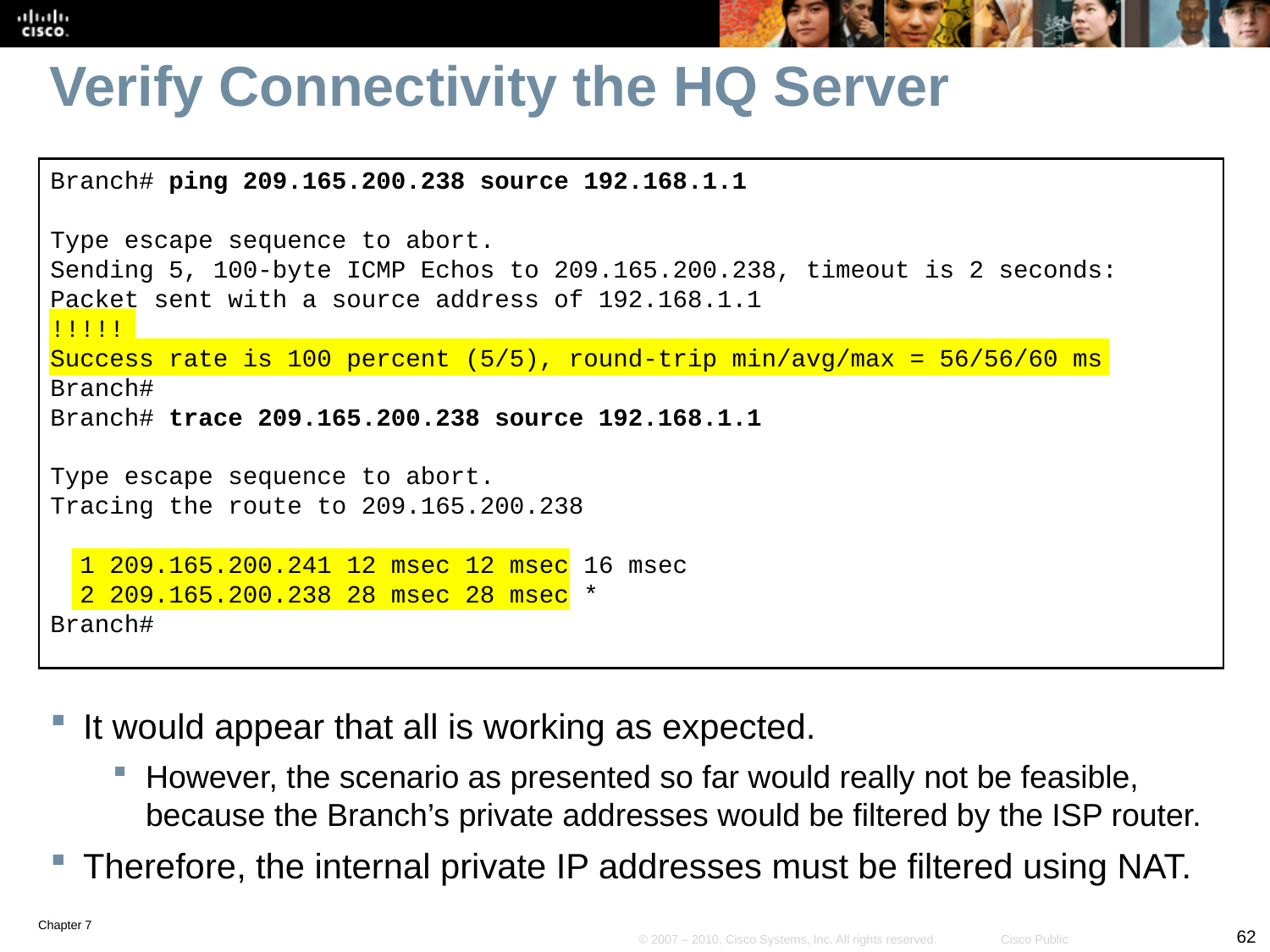

# Verify Connectivity the HQ Server
Branch# ping 209.165.200.238 source 192.168.1.1

Type escape sequence to abort.
Sending 5, 100-byte ICMP Echos to 209.165.200.238, timeout is 2 seconds:
Packet sent with a source address of 192.168.1.1
!!!!!
Success rate is 100 percent (5/5), round-trip min/avg/max = 56/56/60 ms
Branch#
Branch# trace 209.165.200.238 source 192.168.1.1

Type escape sequence to abort.
Tracing the route to 209.165.200.238

  1 209.165.200.241 12 msec 12 msec 16 msec
  2 209.165.200.238 28 msec 28 msec *
Branch#

It would appear that all is working as expected.
However, the scenario as presented so far would really not be feasible, because the Branch’s private addresses would be filtered by the ISP router.
Therefore, the internal private IP addresses must be filtered using NAT.